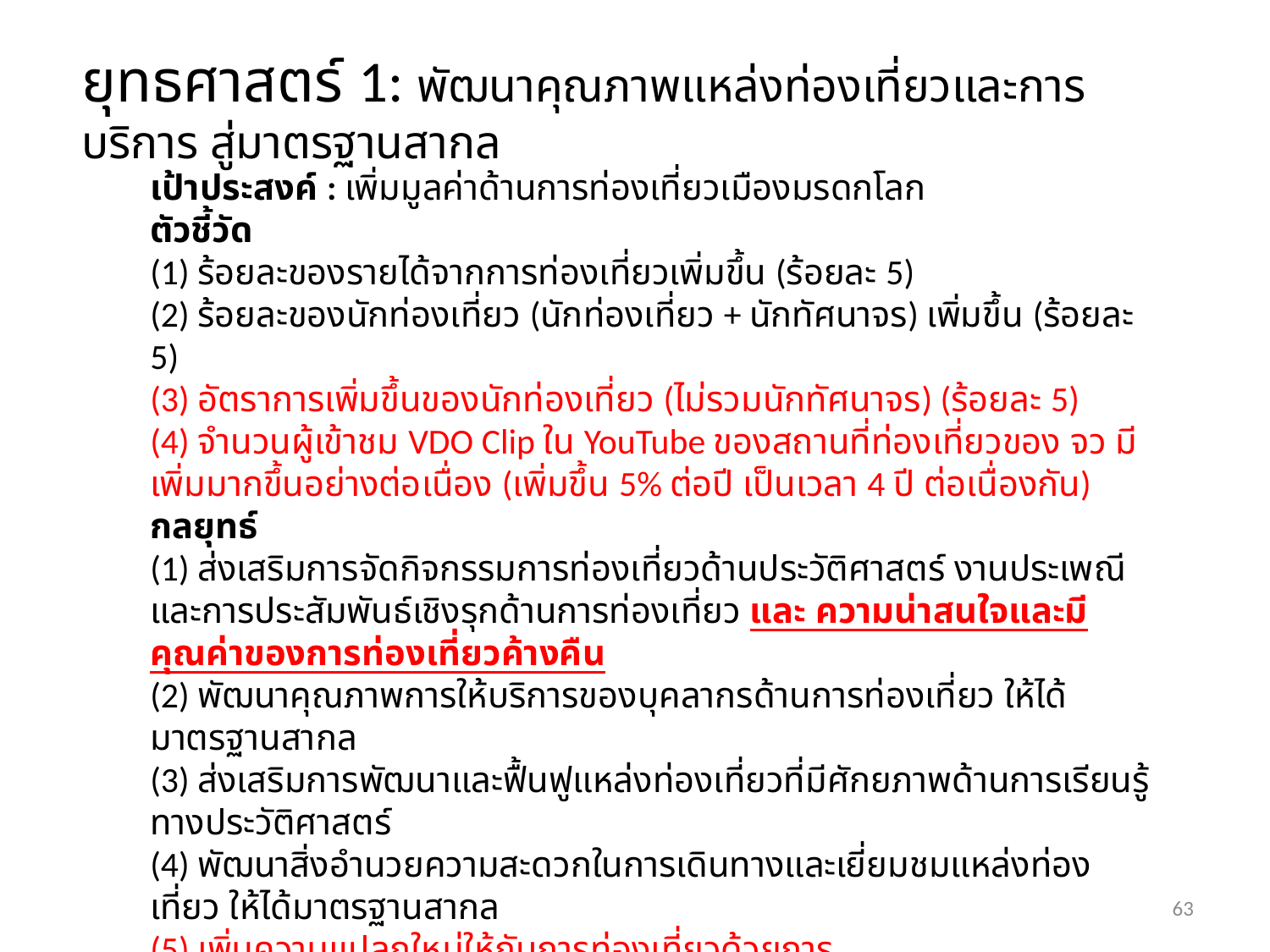

# ยุทธศาสตร์ 1: พัฒนาคุณภาพแหล่งท่องเที่ยวและการบริการ สู่มาตรฐานสากล
เป้าประสงค์ : เพิ่มมูลค่าด้านการท่องเที่ยวเมืองมรดกโลก
ตัวชี้วัด
(1) ร้อยละของรายได้จากการท่องเที่ยวเพิ่มขึ้น (ร้อยละ 5)
(2) ร้อยละของนักท่องเที่ยว (นักท่องเที่ยว + นักทัศนาจร) เพิ่มขึ้น (ร้อยละ 5)
(3) อัตราการเพิ่มขึ้นของนักท่องเที่ยว (ไม่รวมนักทัศนาจร) (ร้อยละ 5)
(4) จำนวนผู้เข้าชม VDO Clip ใน YouTube ของสถานที่ท่องเที่ยวของ จว มีเพิ่มมากขึ้นอย่างต่อเนื่อง (เพิ่มขึ้น 5% ต่อปี เป็นเวลา 4 ปี ต่อเนื่องกัน)
กลยุทธ์
(1) ส่งเสริมการจัดกิจกรรมการท่องเที่ยวด้านประวัติศาสตร์ งานประเพณี และการประสัมพันธ์เชิงรุกด้านการท่องเที่ยว และ ความน่าสนใจและมีคุณค่าของการท่องเที่ยวค้างคืน
(2) พัฒนาคุณภาพการให้บริการของบุคลากรด้านการท่องเที่ยว ให้ได้มาตรฐานสากล
(3) ส่งเสริมการพัฒนาและฟื้นฟูแหล่งท่องเที่ยวที่มีศักยภาพด้านการเรียนรู้ทางประวัติศาสตร์
(4) พัฒนาสิ่งอำนวยความสะดวกในการเดินทางและเยี่ยมชมแหล่งท่องเที่ยว ให้ได้มาตรฐานสากล
(5) เพิ่มความแปลกใหม่ให้กับการท่องเที่ยวด้วยการ
ประยุกต์เอา Mobile Technology มาผสมผสานกับการท่องเที่ยวเชิงประวัติศาสตร์และวัฒนธรรม และเพิ่มความเป็นที่ประจักษ์ของภูมิปัญญาท้องถิ่น
ผสมผสานการท่องเที่ยวเชิงสุขภาพ ประวัติศาสตร์ และ วัฒนธรรมเข้าด้วยกัน
63